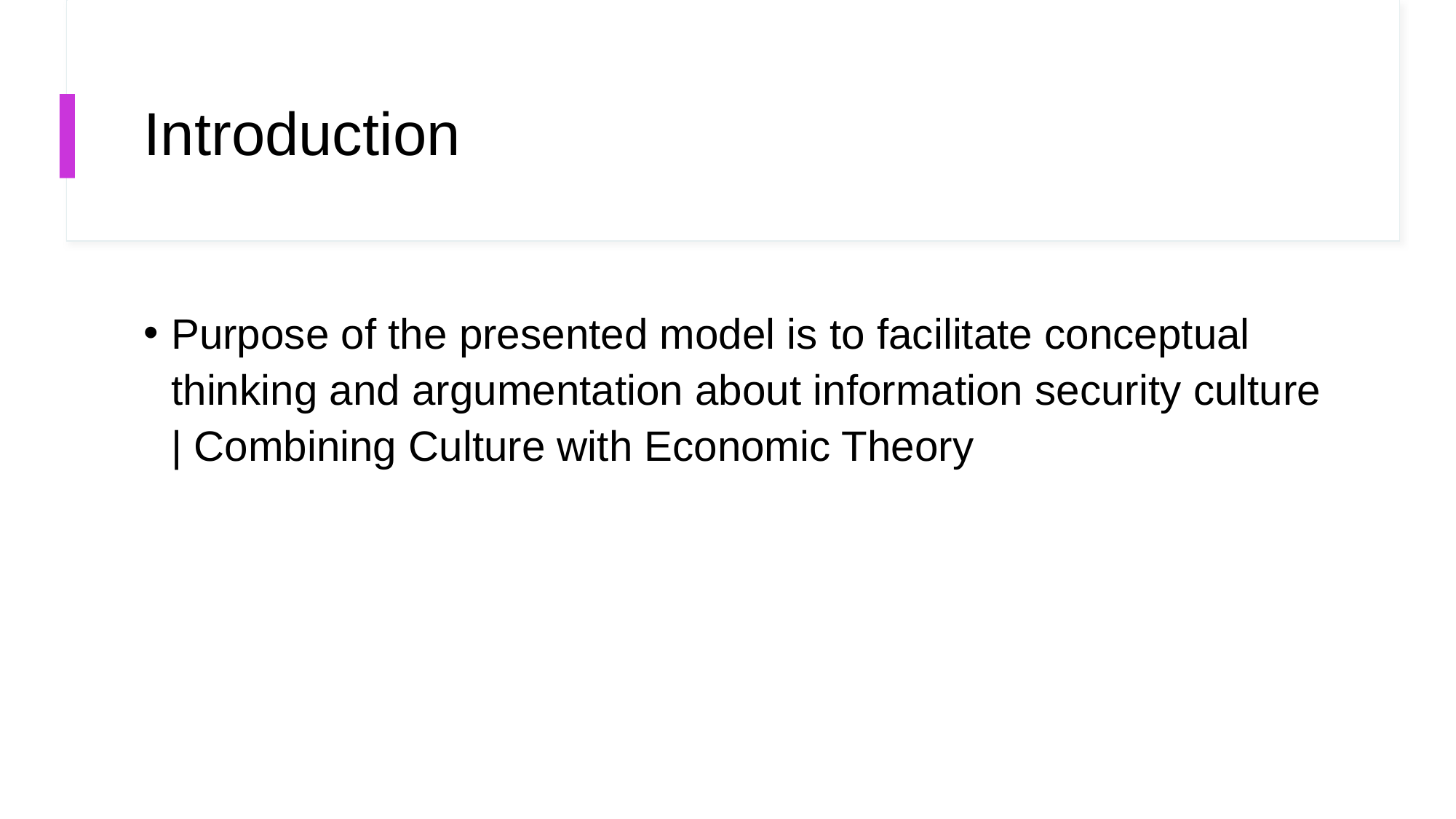

# Introduction
Purpose of the presented model is to facilitate conceptual thinking and argumentation about information security culture
| Combining Culture with Economic Theory